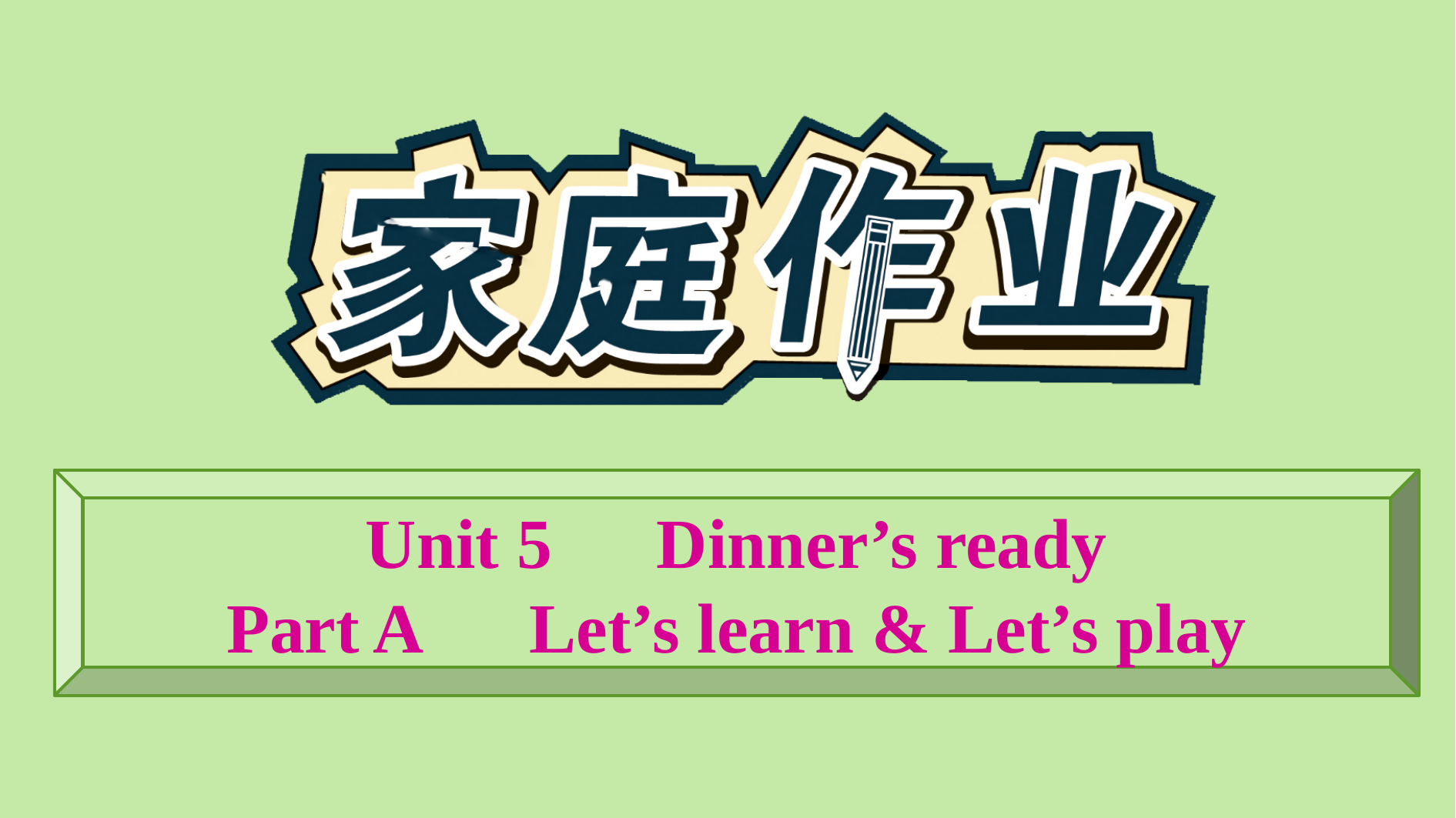

Unit 5　Dinner’s ready
Part A　Let’s learn & Let’s play